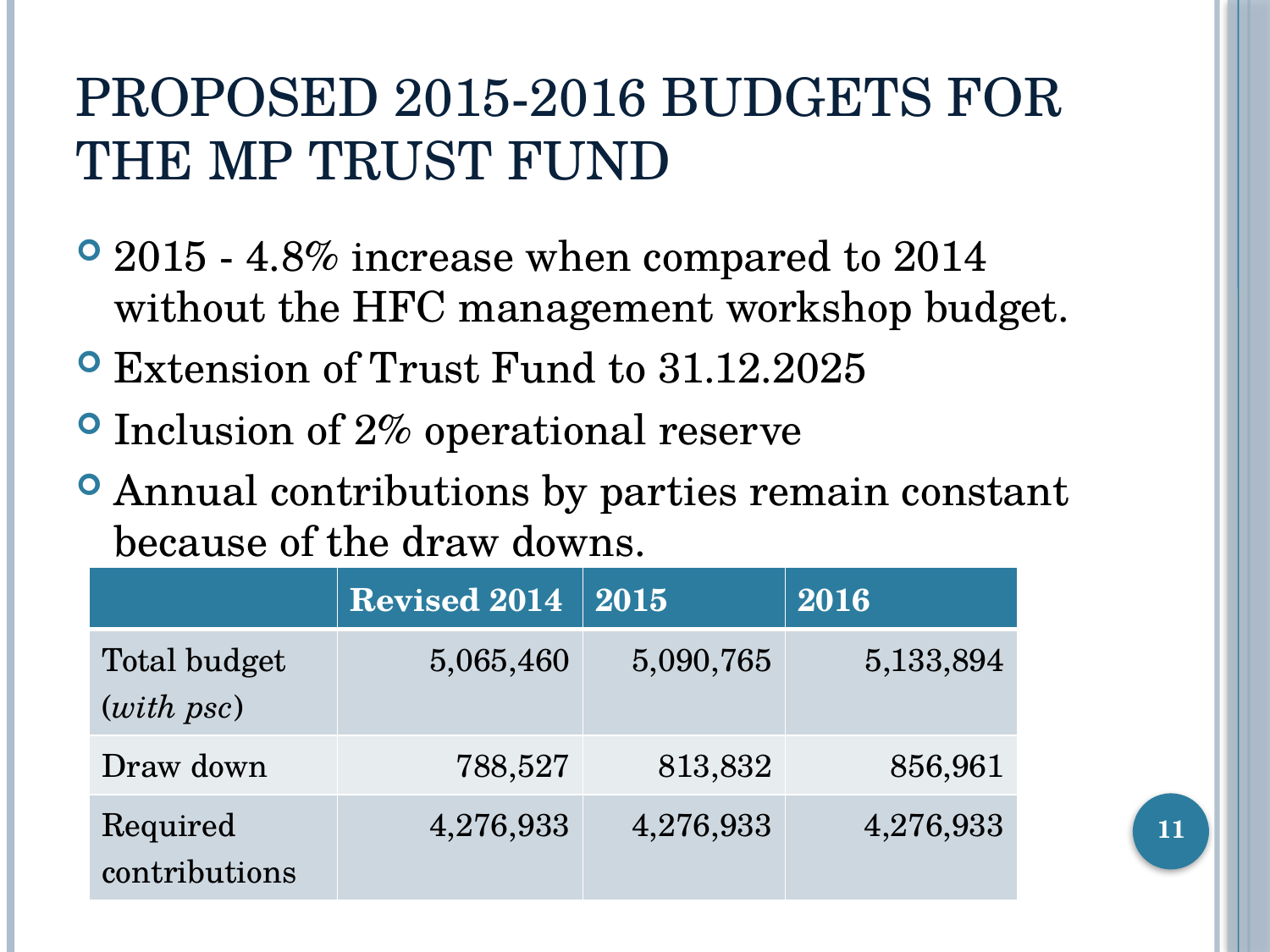

# Proposed 2015-2016 Budgets for the MP Trust Fund
2015 - 4.8% increase when compared to 2014 without the HFC management workshop budget.
Extension of Trust Fund to 31.12.2025
Inclusion of 2% operational reserve
Annual contributions by parties remain constant because of the draw downs.

|  | Revised 2014 | 2015 | 2016 |
| --- | --- | --- | --- |
| Total budget (with psc) | 5,065,460 | 5,090,765 | 5,133,894 |
| Draw down | 788,527 | 813,832 | 856,961 |
| Required contributions | 4,276,933 | 4,276,933 | 4,276,933 |
11